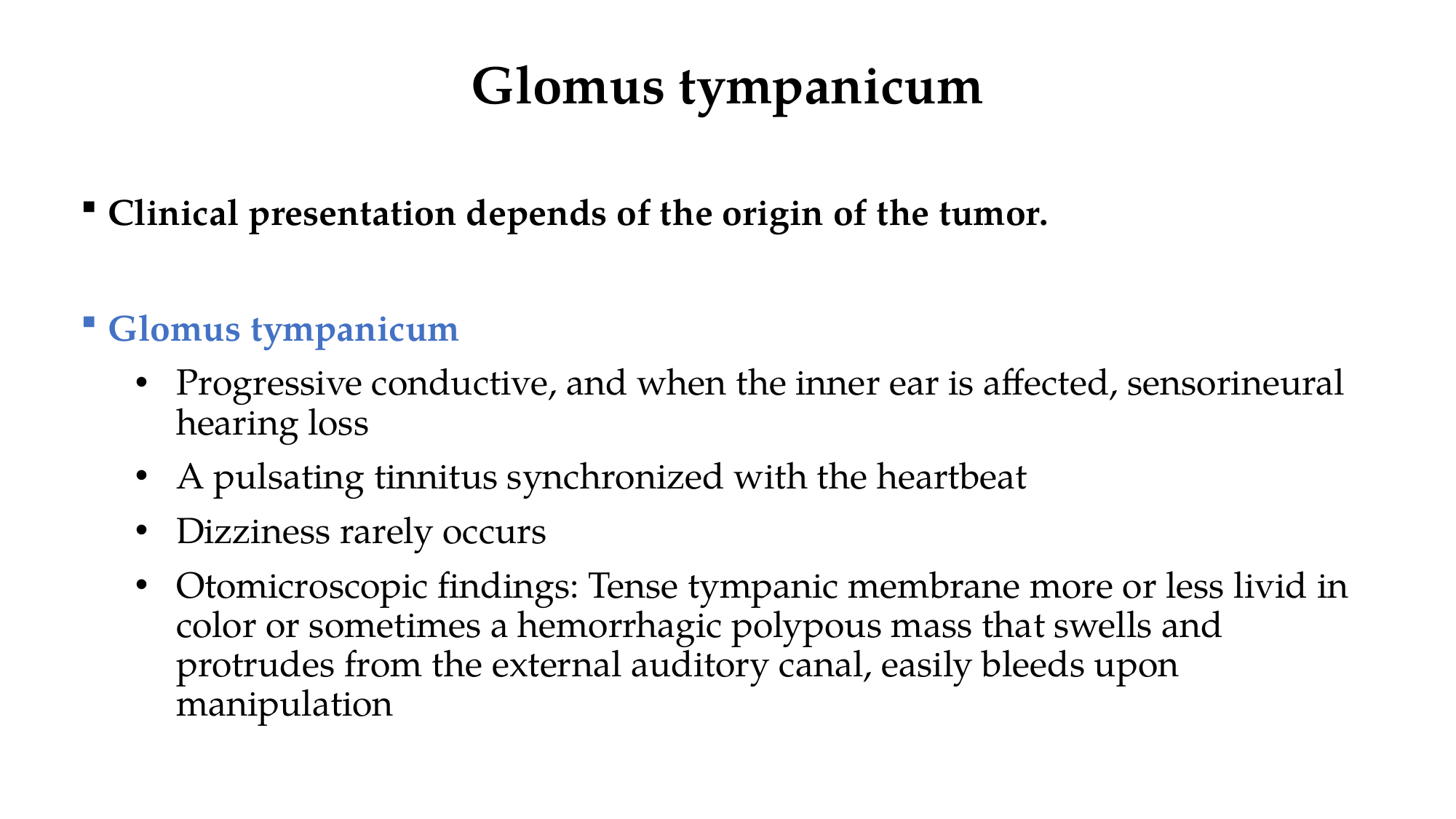

Glomus tympanicum
Clinical presentation depends of the origin of the tumor.

Glomus tympanicum
Progressive conductive, and when the inner ear is affected, sensorineural hearing loss
A pulsating tinnitus synchronized with the heartbeat
Dizziness rarely occurs
Otomicroscopic findings: Tense tympanic membrane more or less livid in color or sometimes a hemorrhagic polypous mass that swells and protrudes from the external auditory canal, easily bleeds upon manipulation